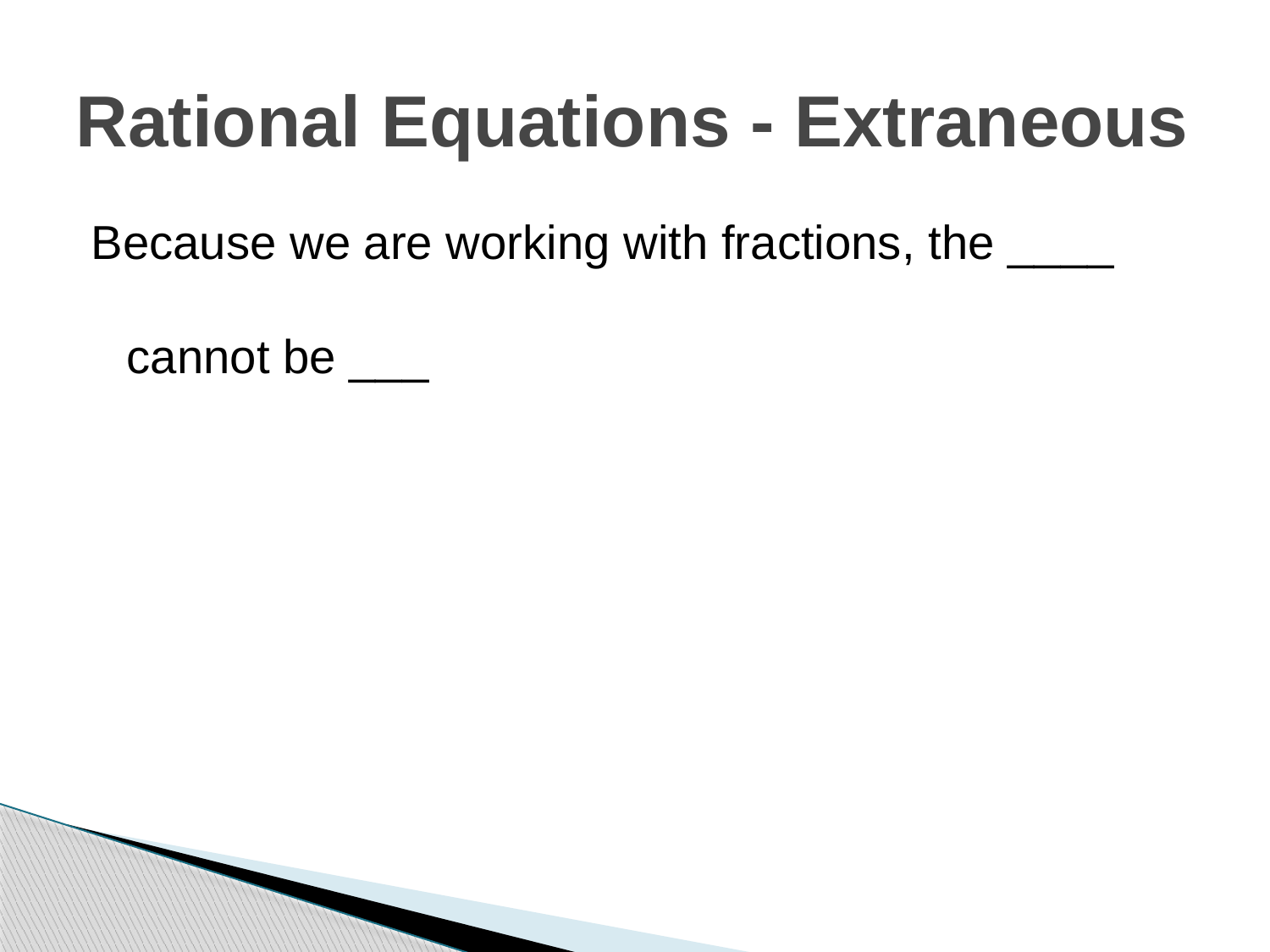

# Rational Equations - Extraneous
Because we are working with fractions, the ____
cannot be ___